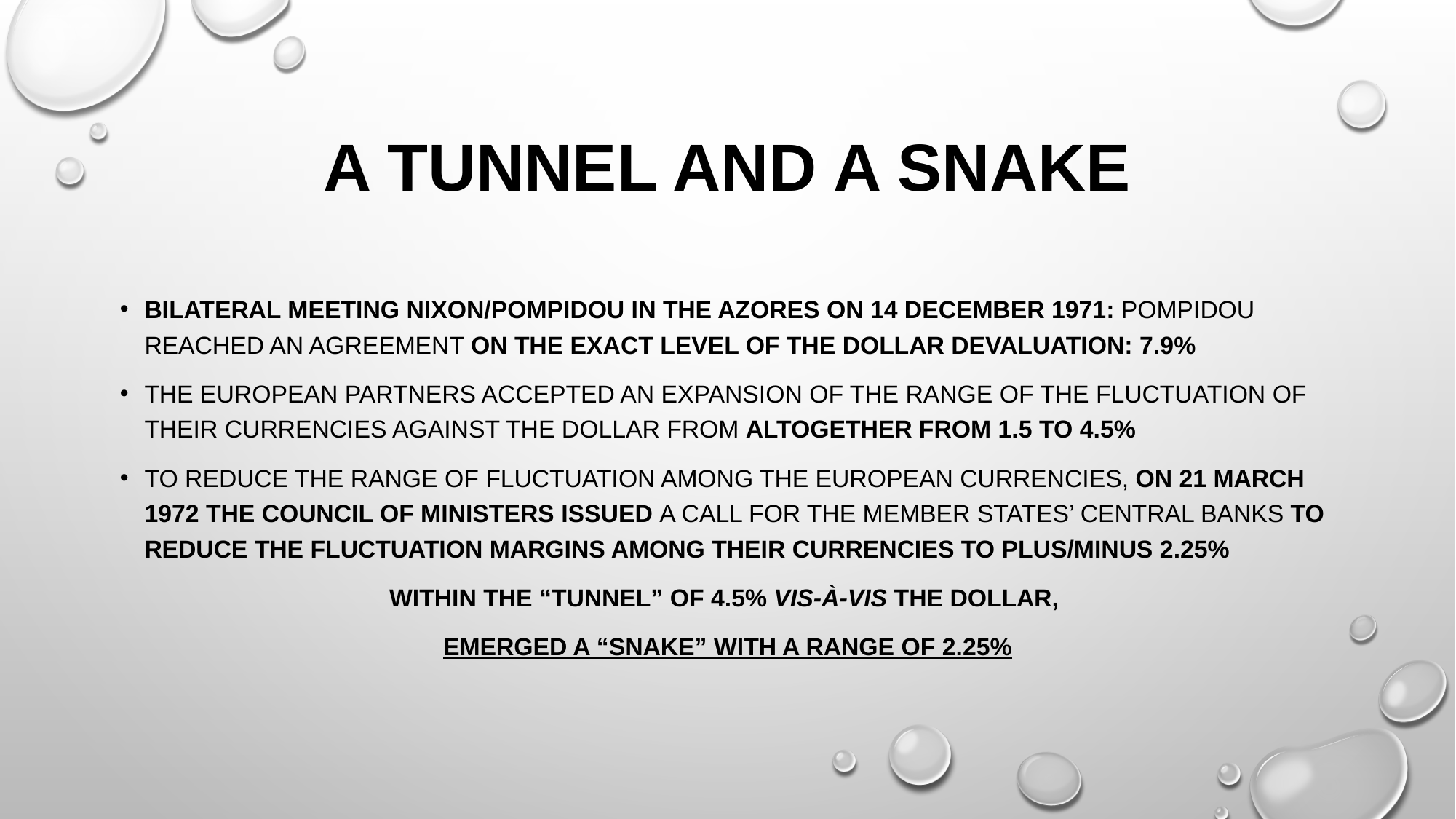

# A TUNNEL AND A SNAKE
bilateral meeting Nixon/POMPIDOU in the Azores on 14 December 1971: Pompidou reached an agreement on the exact level of the dollar devaluation: 7.9%
the European partners accepted an expansion of the range of the fluctuation of their currencies against the dollar from altogether from 1.5 to 4.5%
to reduce the range of fluctuation among the European currencies, on 21 March 1972 the Council of Ministers issued a call for the member states’ central banks to reduce the fluctuation margins among their currencies to plus/minus 2.25%
Within the “tunnel” of 4.5% vis-à-vis the dollar,
emerged a “snake” with a range of 2.25%